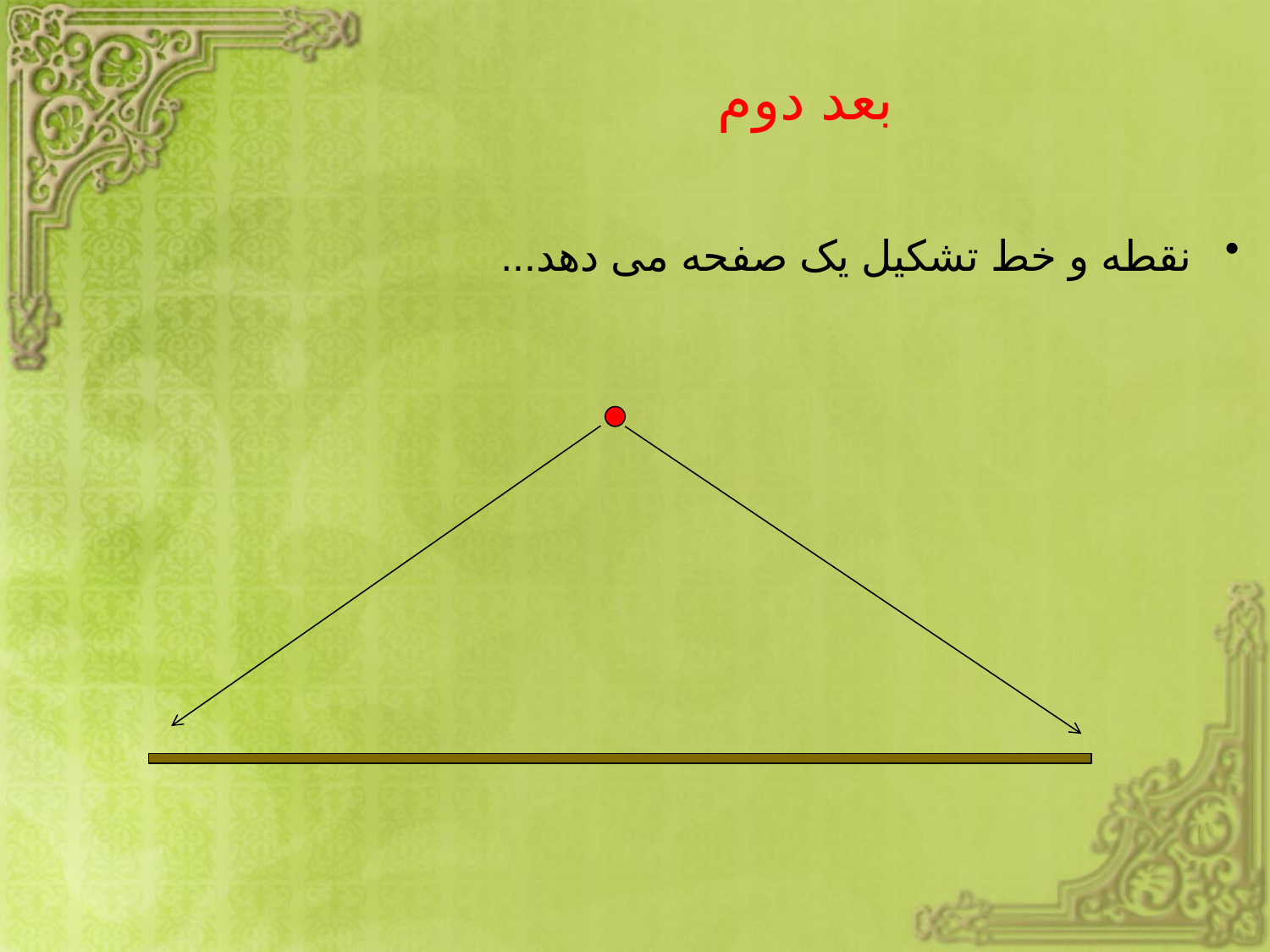

# بعد دوم
نقطه و خط تشکیل یک صفحه می دهد...